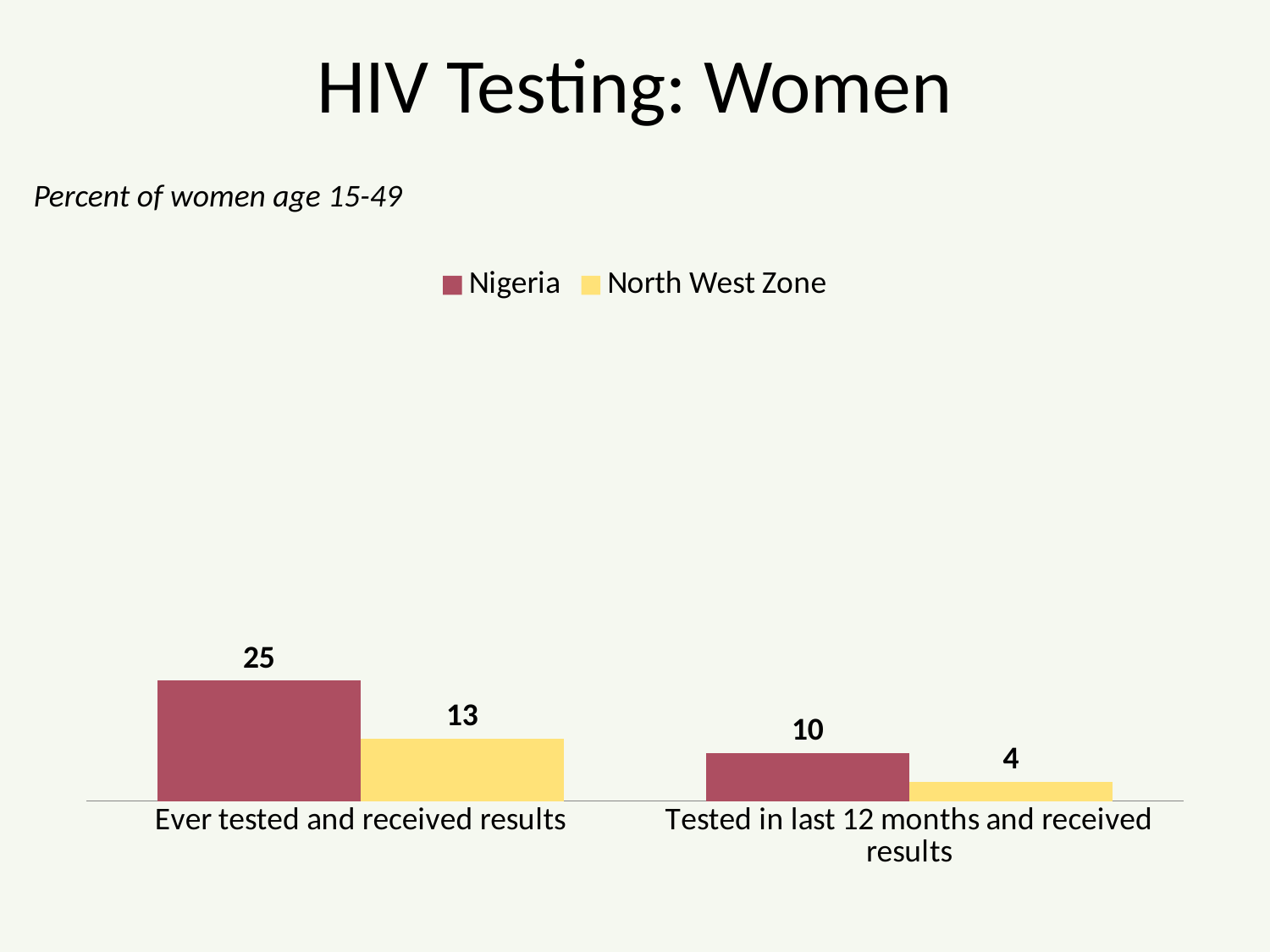

# HIV Testing: Women
Percent of women age 15-49

### Chart

| Category | Nigeria | North West Zone |
|---|---|---|
| Ever tested and received results | 25.0 | 13.0 |
| Tested in last 12 months and received results | 10.0 | 4.0 |